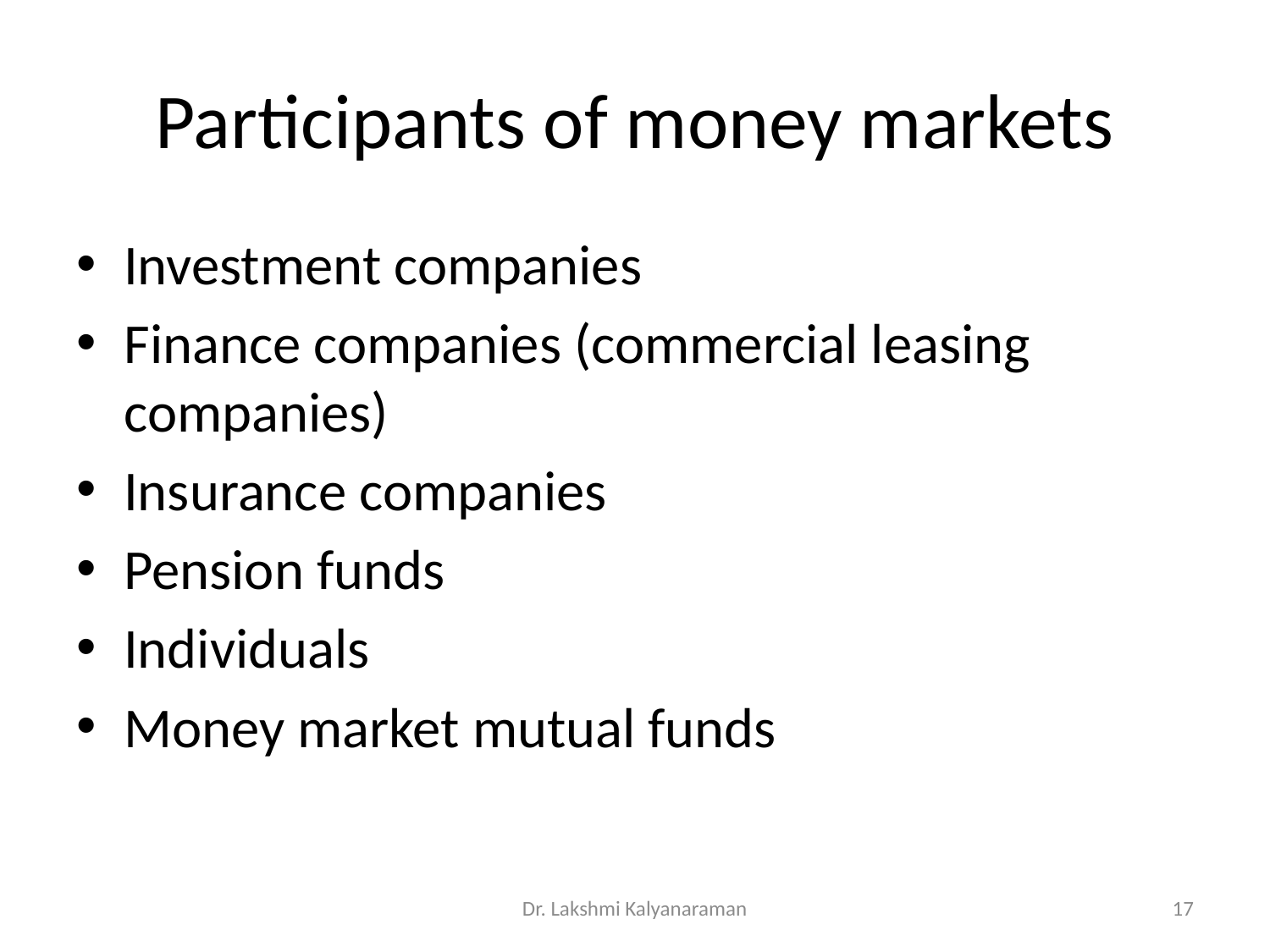

# Participants of money markets
Investment companies
Finance companies (commercial leasing companies)
Insurance companies
Pension funds
Individuals
Money market mutual funds
Dr. Lakshmi Kalyanaraman
17